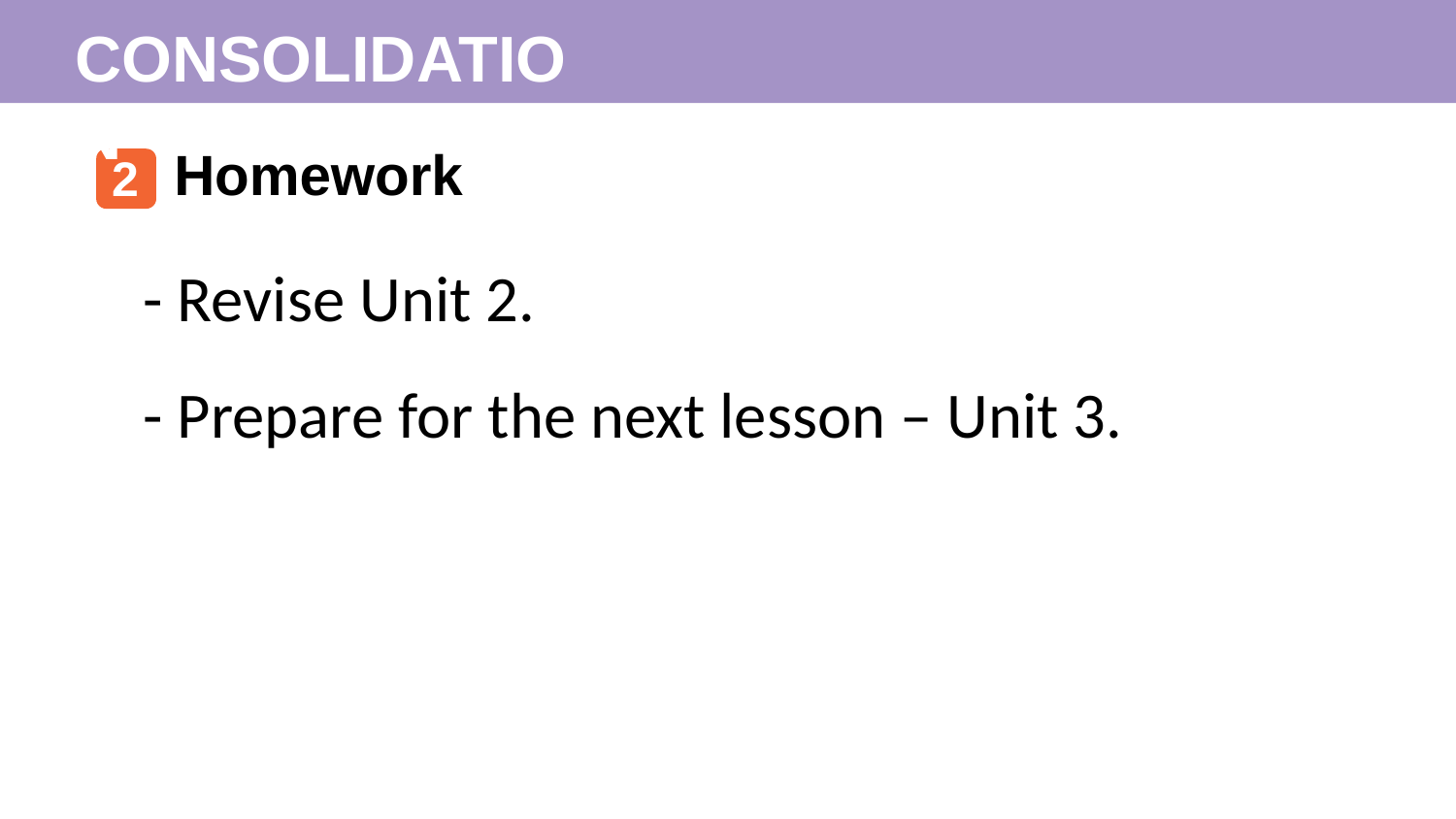

CONSOLIDATION
Homework
2

- Revise Unit 2.
- Prepare for the next lesson – Unit 3.